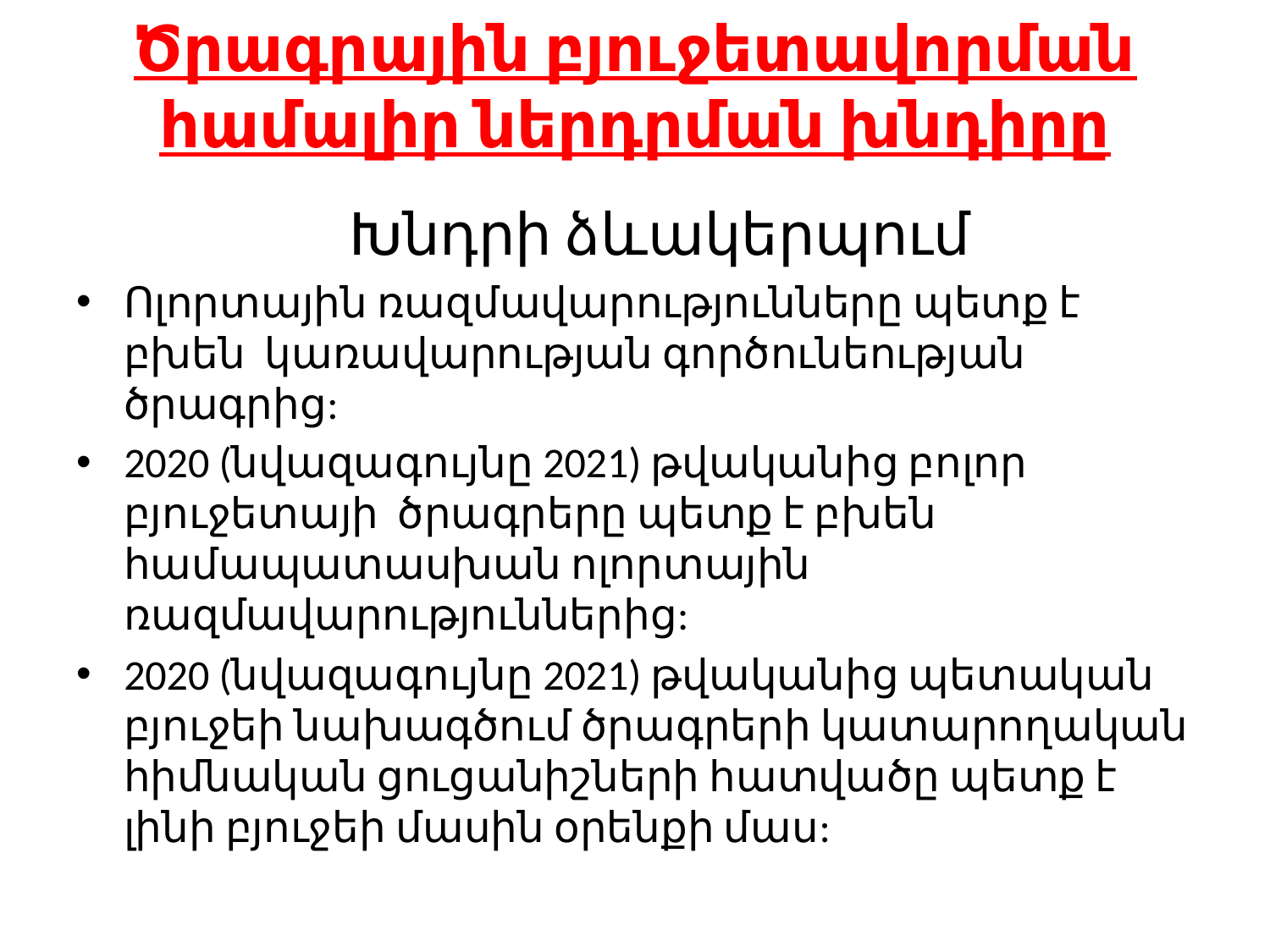

# Ծրագրային բյուջետավորման համալիր ներդրման խնդիրը
    Խնդրի ձևակերպում
Ոլորտային ռազմավարությունները պետք է բխեն  կառավարության գործունեության ծրագրից:
2020 (նվազագույնը 2021) թվականից բոլոր բյուջետայի  ծրագրերը պետք է բխեն համապատասխան ոլորտային ռազմավարություններից:
2020 (նվազագույնը 2021) թվականից պետական բյուջեի նախագծում ծրագրերի կատարողական հիմնական ցուցանիշների հատվածը պետք է լինի բյուջեի մասին օրենքի մաս: